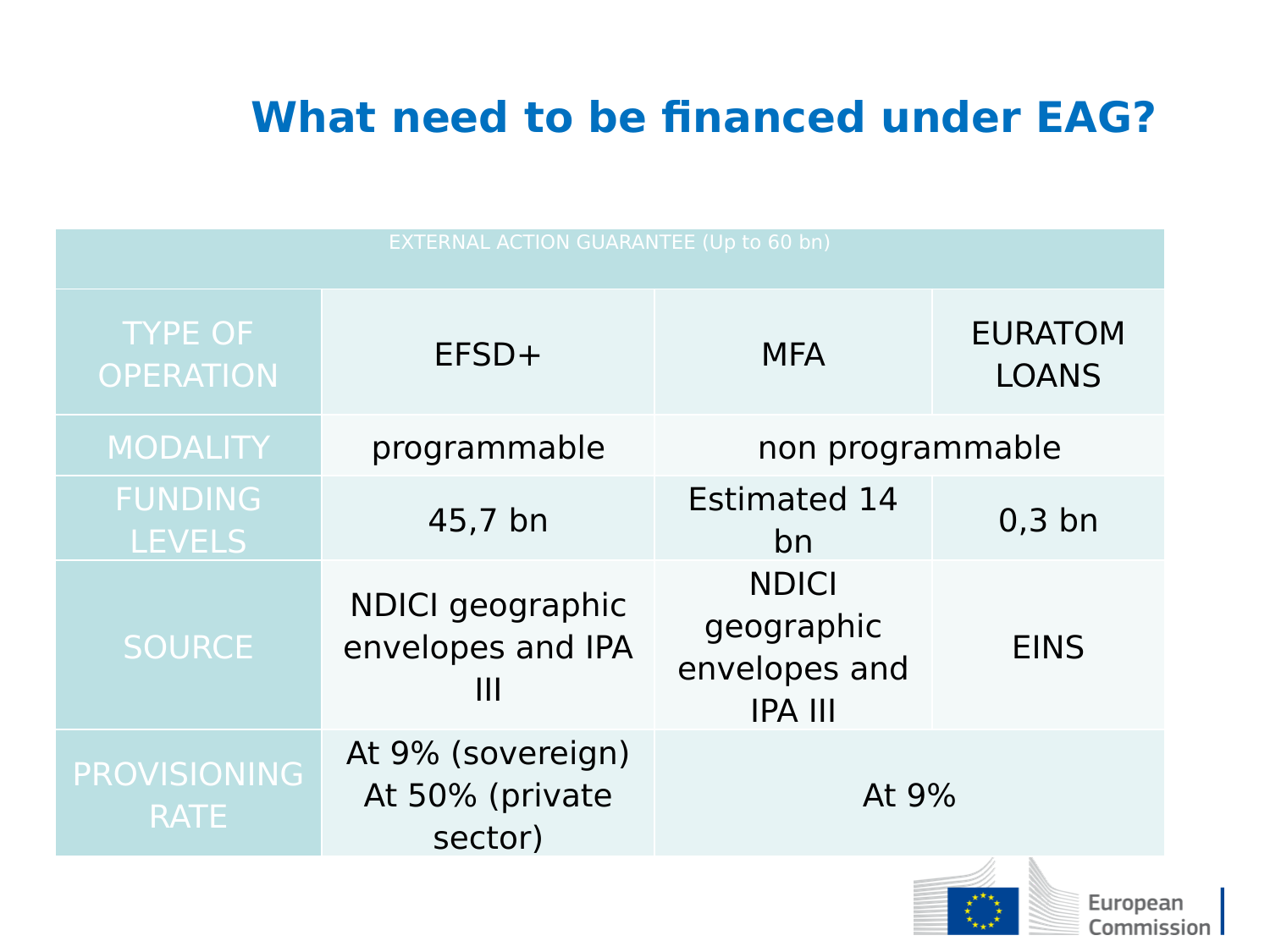

What need to be financed under EAG?

| EXTERNAL ACTION GUARANTEE (Up to 60 bn) |  |  |  |
| --- | --- | --- | --- |
| TYPE OF OPERATION | EFSD+ | MFA | EURATOM LOANS |
| MODALITY | programmable | non programmable |  |
| FUNDING LEVELS | 45,7 bn | Estimated 14 bn | 0,3 bn |
| SOURCE | NDICI geographic envelopes and IPA III | NDICI geographic envelopes and IPA III | EINS |
| PROVISIONING RATE | At 9% (sovereign) At 50% (private sector) | At 9% |  |